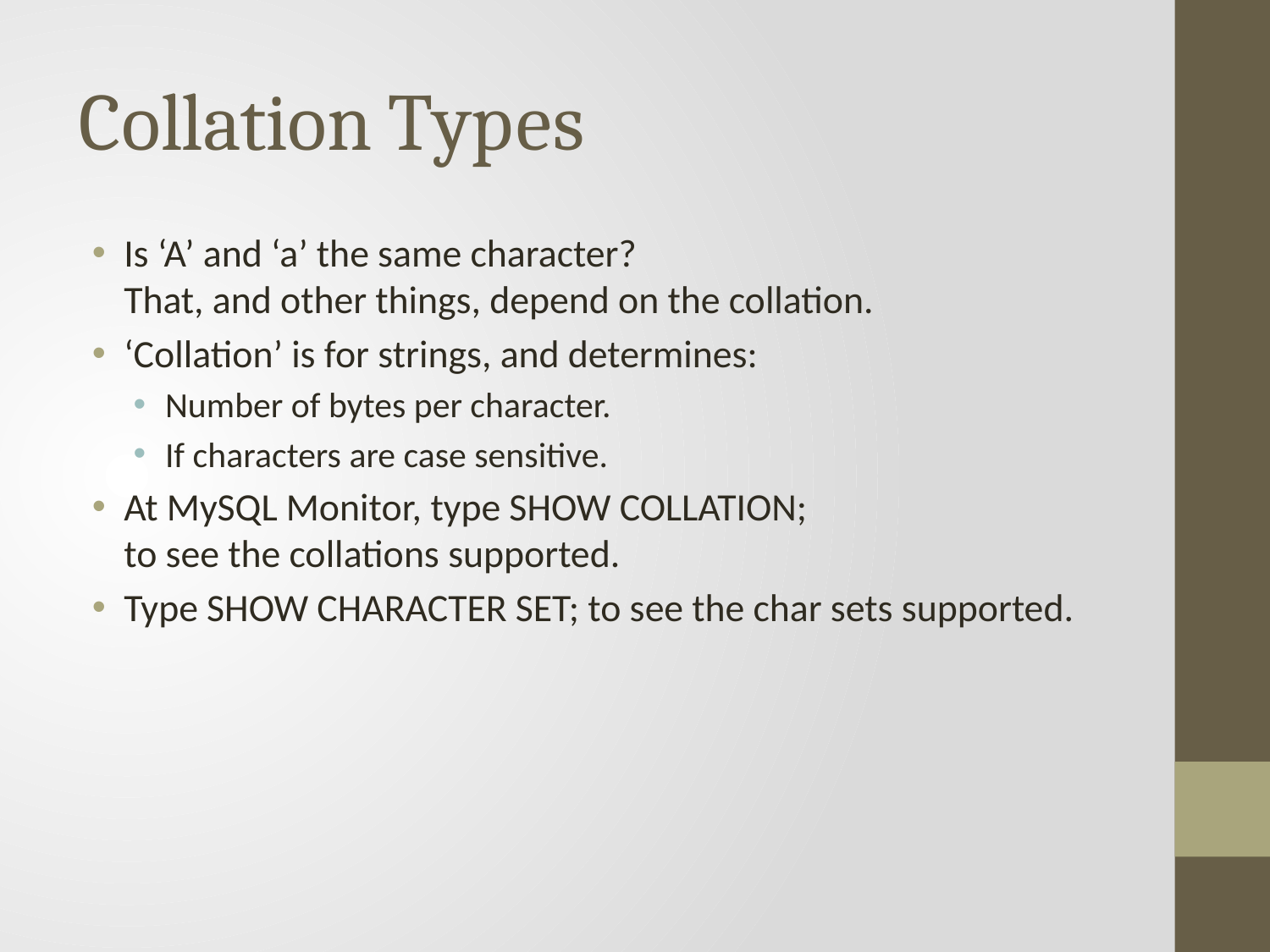

# Collation Types
Is ‘A’ and ‘a’ the same character?
That, and other things, depend on the collation.
‘Collation’ is for strings, and determines:
Number of bytes per character.
If characters are case sensitive.
At MySQL Monitor, type SHOW COLLATION;
to see the collations supported.
Type SHOW CHARACTER SET; to see the char sets supported.